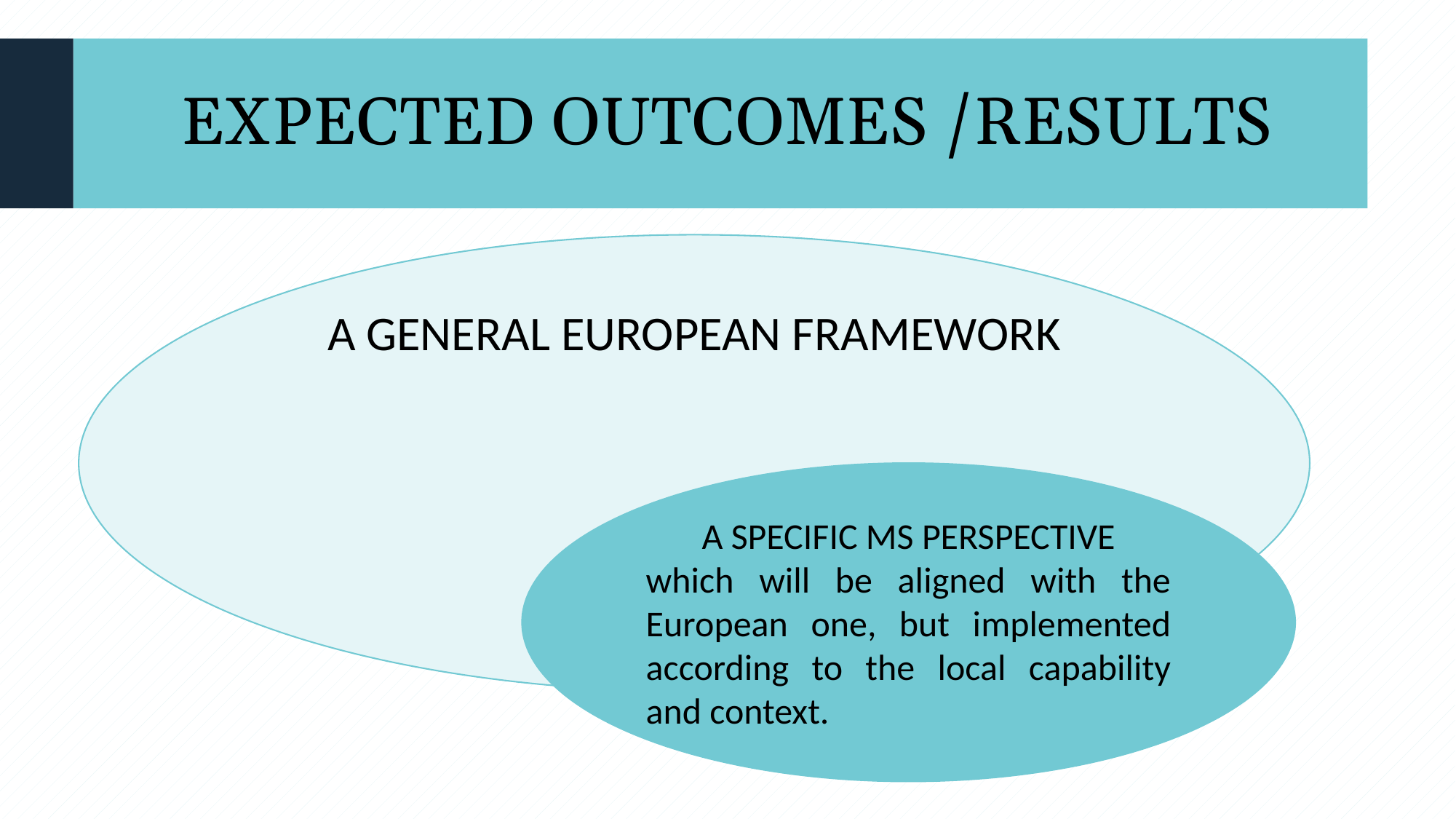

# EXPECTED OUTCOMES /RESULTS
A GENERAL EUROPEAN FRAMEWORK
A SPECIFIC MS PERSPECTIVE
which will be aligned with the European one, but implemented according to the local capability and context.